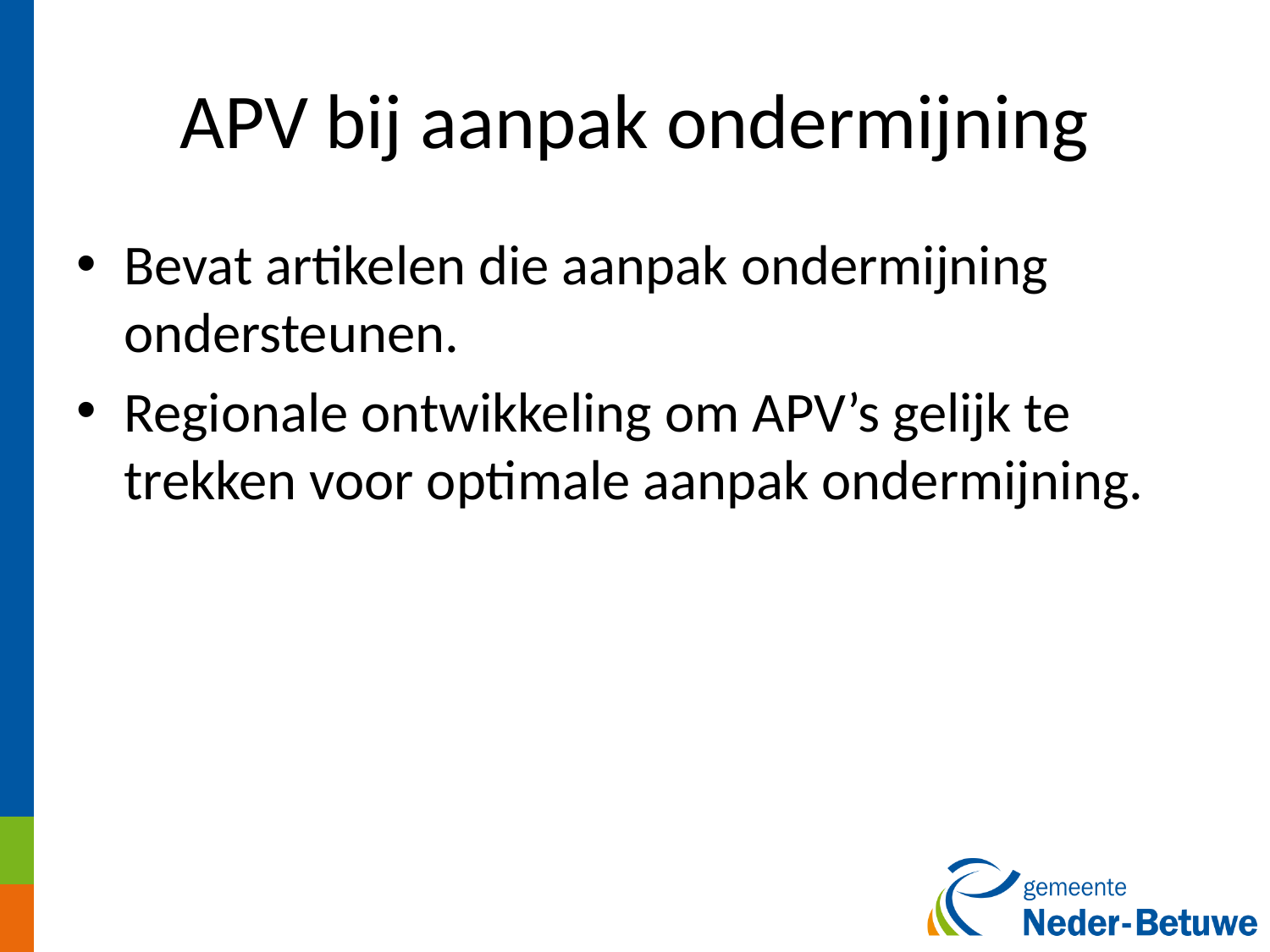

# APV bij aanpak ondermijning
Bevat artikelen die aanpak ondermijning ondersteunen.
Regionale ontwikkeling om APV’s gelijk te trekken voor optimale aanpak ondermijning.